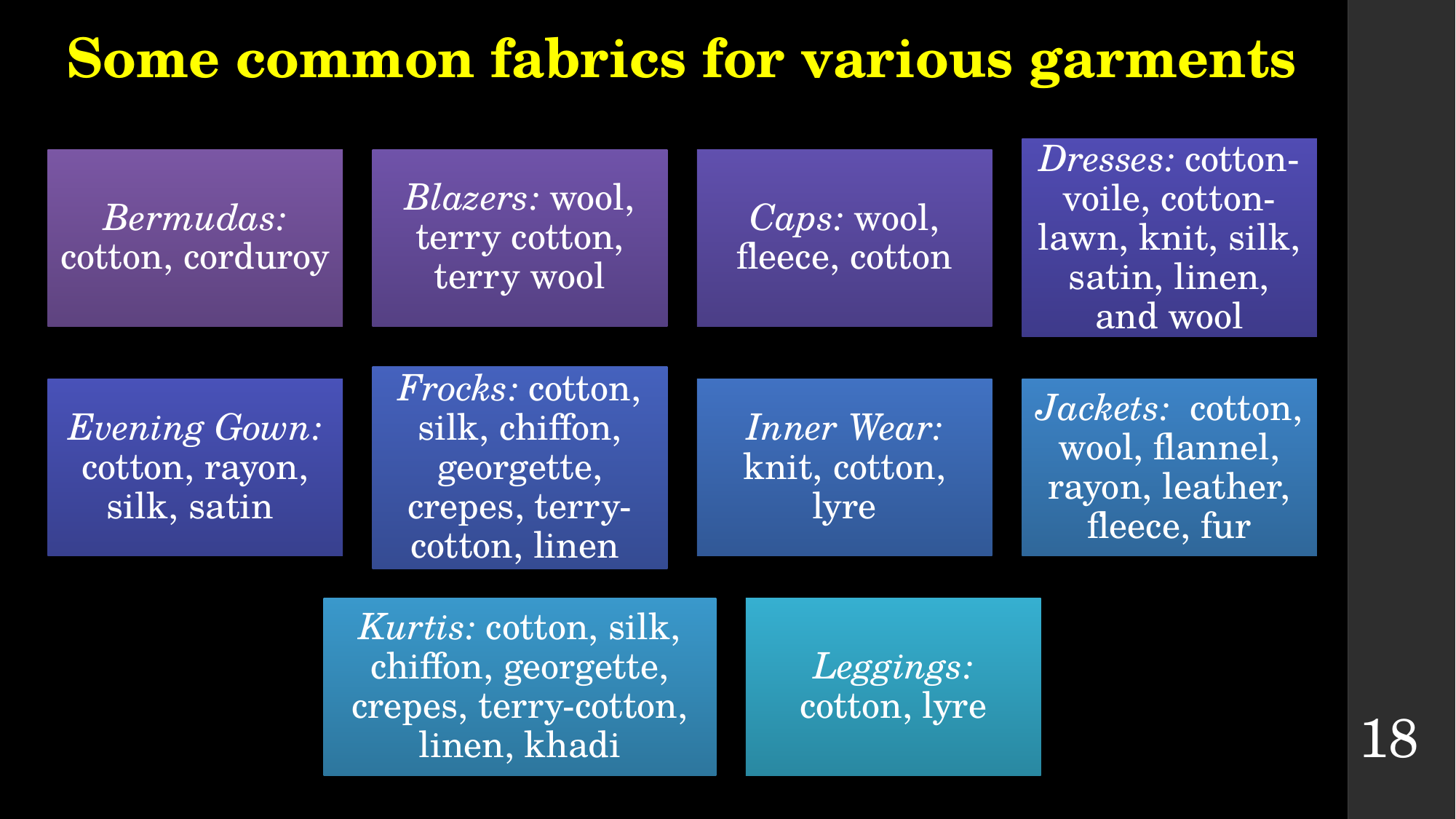

# Some common fabrics for various garments
Bermudas: cotton, corduroy
Blazers: wool, terry cotton, terry wool
Caps: wool, fleece, cotton
Dresses: cotton-voile, cotton-lawn, knit, silk, satin, linen, and wool
Evening Gown: cotton, rayon, silk, satin
Frocks: cotton, silk, chiffon, georgette, crepes, terry-cotton, linen
Inner Wear: knit, cotton, lyre
Jackets:  cotton, wool, flannel, rayon, leather, fleece, fur
Kurtis: cotton, silk, chiffon, georgette, crepes, terry-cotton, linen, khadi
Leggings: cotton, lyre
18